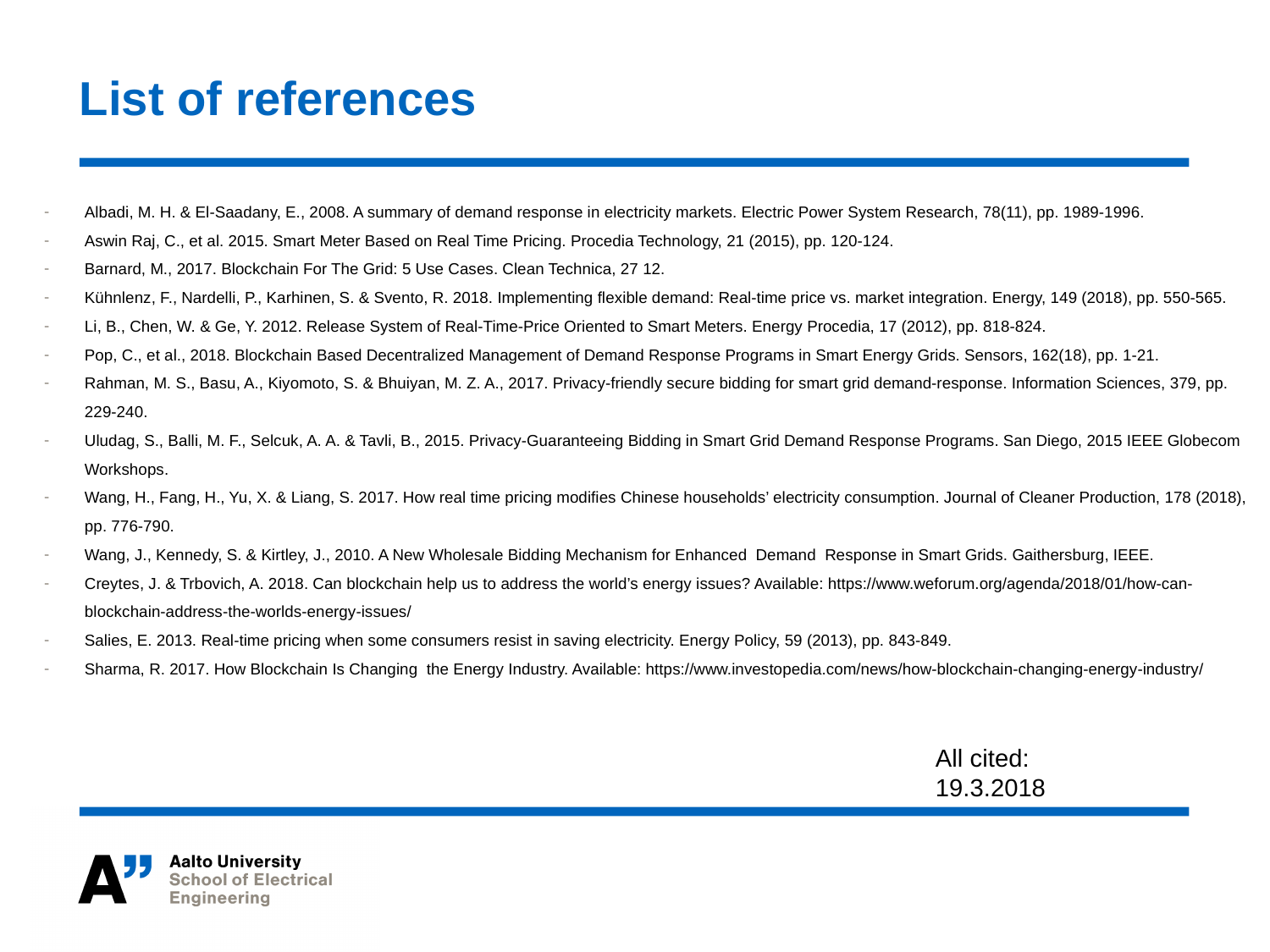

# List of references
Albadi, M. H. & El-Saadany, E., 2008. A summary of demand response in electricity markets. Electric Power System Research, 78(11), pp. 1989-1996.
Aswin Raj, C., et al. 2015. Smart Meter Based on Real Time Pricing. Procedia Technology, 21 (2015), pp. 120-124.
Barnard, M., 2017. Blockchain For The Grid: 5 Use Cases. Clean Technica, 27 12.
Kühnlenz, F., Nardelli, P., Karhinen, S. & Svento, R. 2018. Implementing flexible demand: Real-time price vs. market integration. Energy, 149 (2018), pp. 550-565.
Li, B., Chen, W. & Ge, Y. 2012. Release System of Real-Time-Price Oriented to Smart Meters. Energy Procedia, 17 (2012), pp. 818-824.
Pop, C., et al., 2018. Blockchain Based Decentralized Management of Demand Response Programs in Smart Energy Grids. Sensors, 162(18), pp. 1-21.
Rahman, M. S., Basu, A., Kiyomoto, S. & Bhuiyan, M. Z. A., 2017. Privacy-friendly secure bidding for smart grid demand-response. Information Sciences, 379, pp. 229-240.
Uludag, S., Balli, M. F., Selcuk, A. A. & Tavli, B., 2015. Privacy-Guaranteeing Bidding in Smart Grid Demand Response Programs. San Diego, 2015 IEEE Globecom Workshops.
Wang, H., Fang, H., Yu, X. & Liang, S. 2017. How real time pricing modifies Chinese households’ electricity consumption. Journal of Cleaner Production, 178 (2018), pp. 776-790.
Wang, J., Kennedy, S. & Kirtley, J., 2010. A New Wholesale Bidding Mechanism for Enhanced  Demand  Response in Smart Grids. Gaithersburg, IEEE.
Creytes, J. & Trbovich, A. 2018. Can blockchain help us to address the world’s energy issues? Available: https://www.weforum.org/agenda/2018/01/how-can-blockchain-address-the-worlds-energy-issues/
Salies, E. 2013. Real-time pricing when some consumers resist in saving electricity. Energy Policy, 59 (2013), pp. 843-849.
Sharma, R. 2017. How Blockchain Is Changing  the Energy Industry. Available: https://www.investopedia.com/news/how-blockchain-changing-energy-industry/

All cited: 19.3.2018